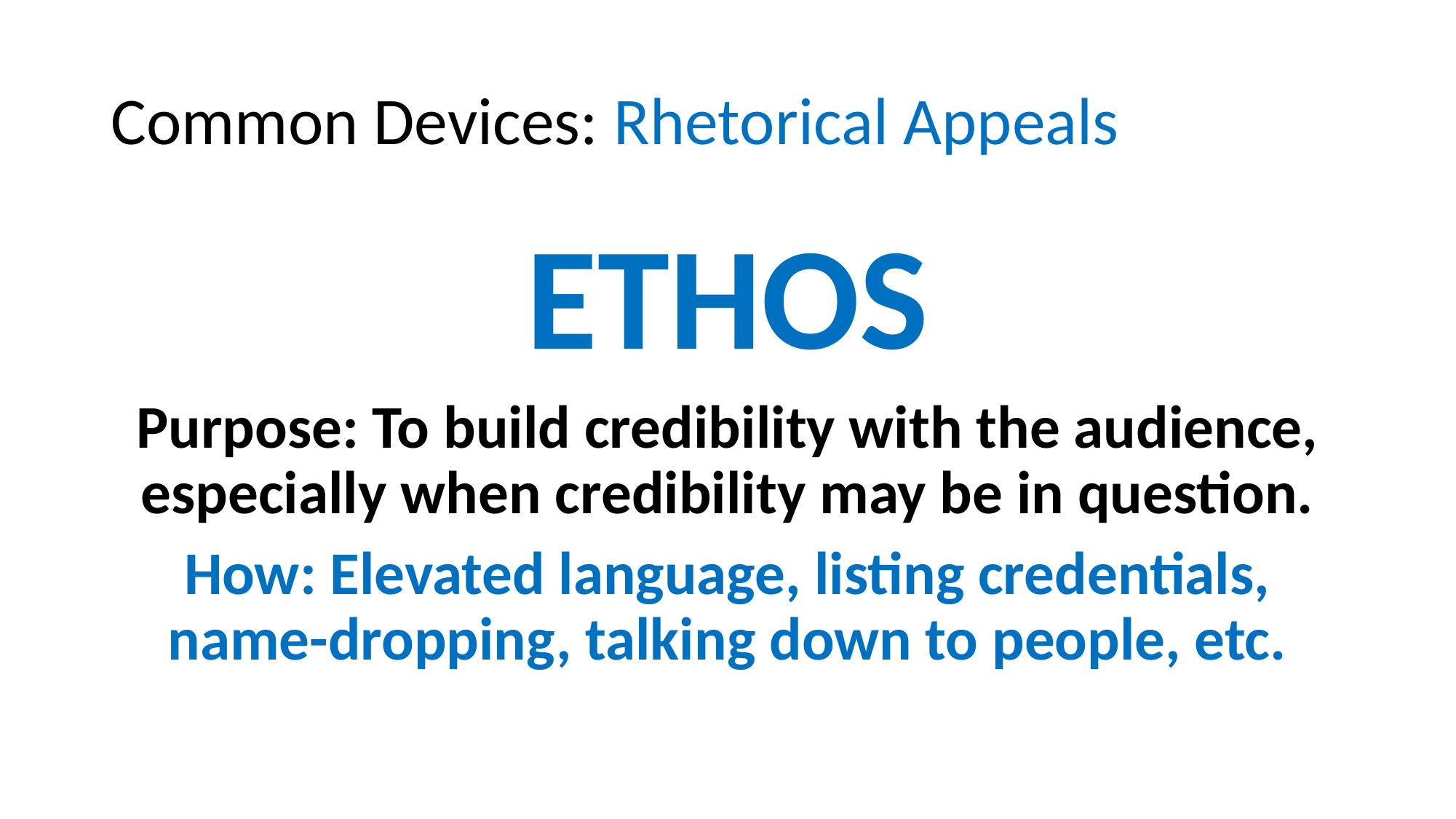

# Common Devices: Rhetorical Appeals
ETHOS
Purpose: To build credibility with the audience, especially when credibility may be in question.
How: Elevated language, listing credentials, name-dropping, talking down to people, etc.